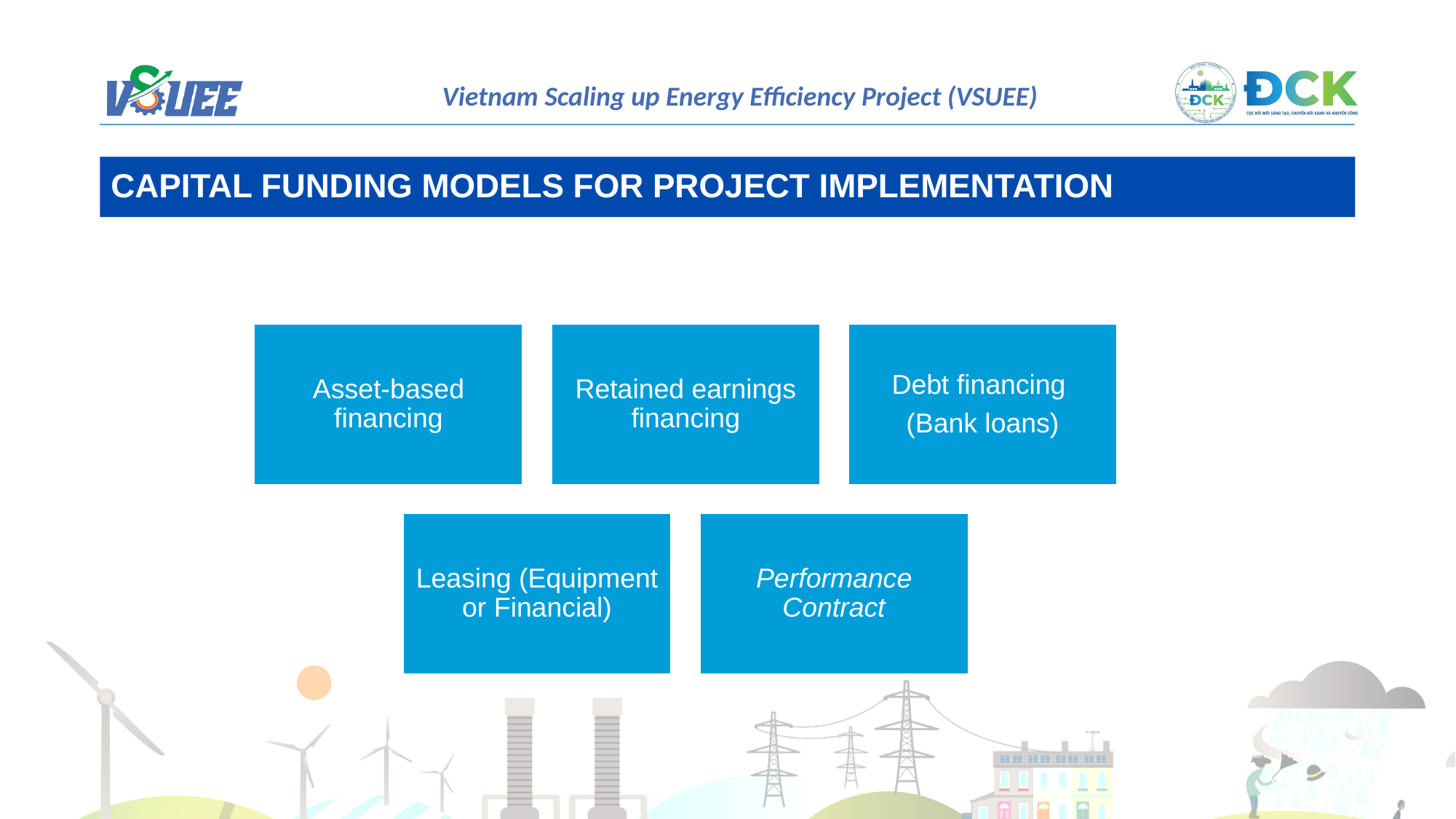

CAPITAL FUNDING MODELS FOR PROJECT IMPLEMENTATION

Asset-based financing

Retained earnings financing

Debt financing
(Bank loans)

Leasing (Equipment or Financial)

Performance Contract